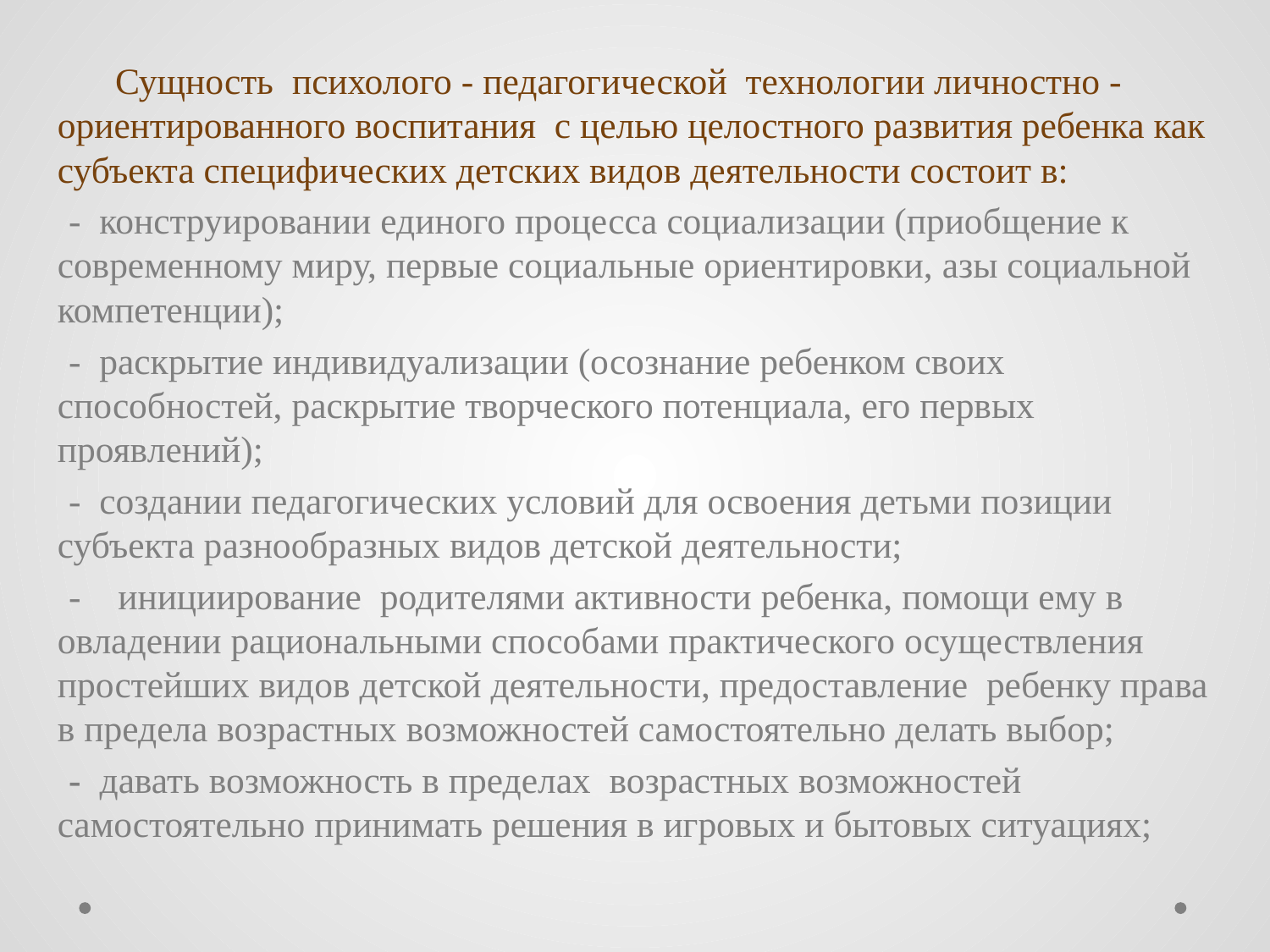

Сущность  психолого - педагогической  технологии личностно - ориентированного воспитания  с целью целостного развития ребенка как субъекта специфических детских видов деятельности состоит в:
      -  конструировании единого процесса социализации (приобщение к современному миру, первые социальные ориентировки, азы социальной компетенции);
      -  раскрытие индивидуализации (осознание ребенком своих способностей, раскрытие творческого потенциала, его первых проявлений);
      -  создании педагогических условий для освоения детьми позиции субъекта разнообразных видов детской деятельности;
      -    инициирование  родителями активности ребенка, помощи ему в овладении рациональными способами практического осуществления простейших видов детской деятельности, предоставление  ребенку права в предела возрастных возможностей самостоятельно делать выбор;
      -  давать возможность в пределах  возрастных возможностей самостоятельно принимать решения в игровых и бытовых ситуациях;